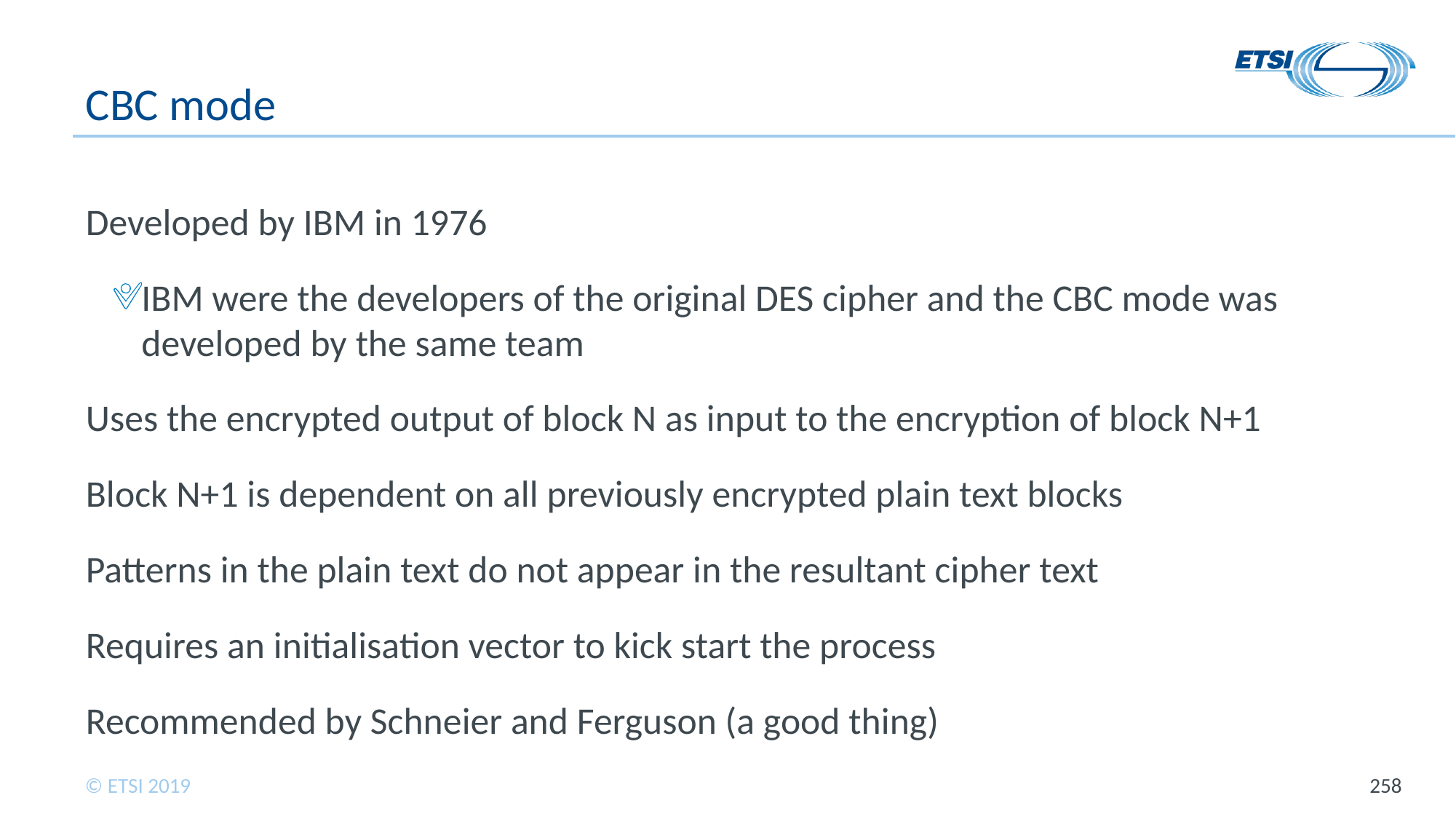

# CBC mode
Developed by IBM in 1976
IBM were the developers of the original DES cipher and the CBC mode was developed by the same team
Uses the encrypted output of block N as input to the encryption of block N+1
Block N+1 is dependent on all previously encrypted plain text blocks
Patterns in the plain text do not appear in the resultant cipher text
Requires an initialisation vector to kick start the process
Recommended by Schneier and Ferguson (a good thing)